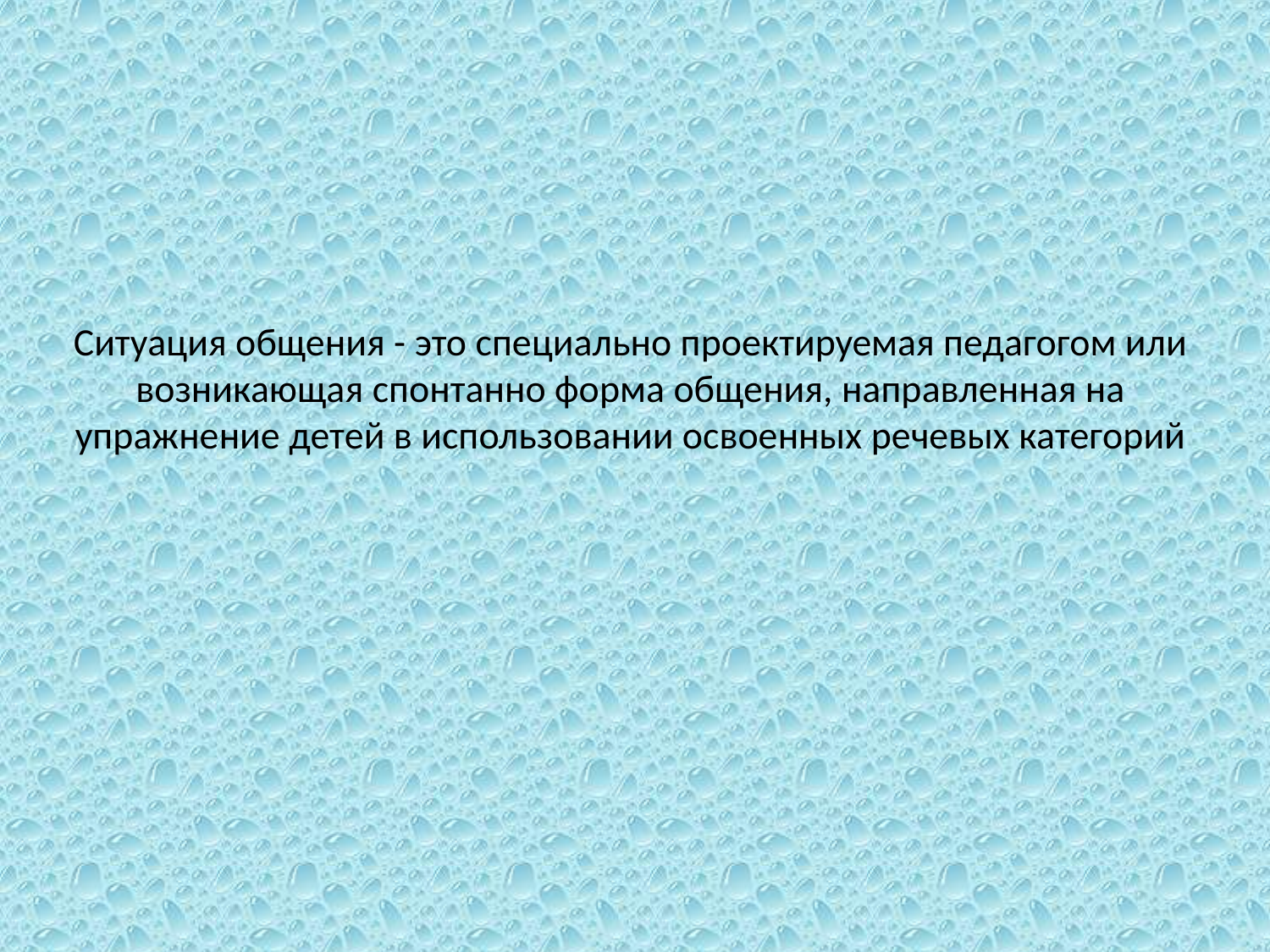

# Ситуация общения - это специально проектируемая педагогом или возникающая спонтанно форма общения, направленная на упражнение детей в использовании освоенных речевых категорий